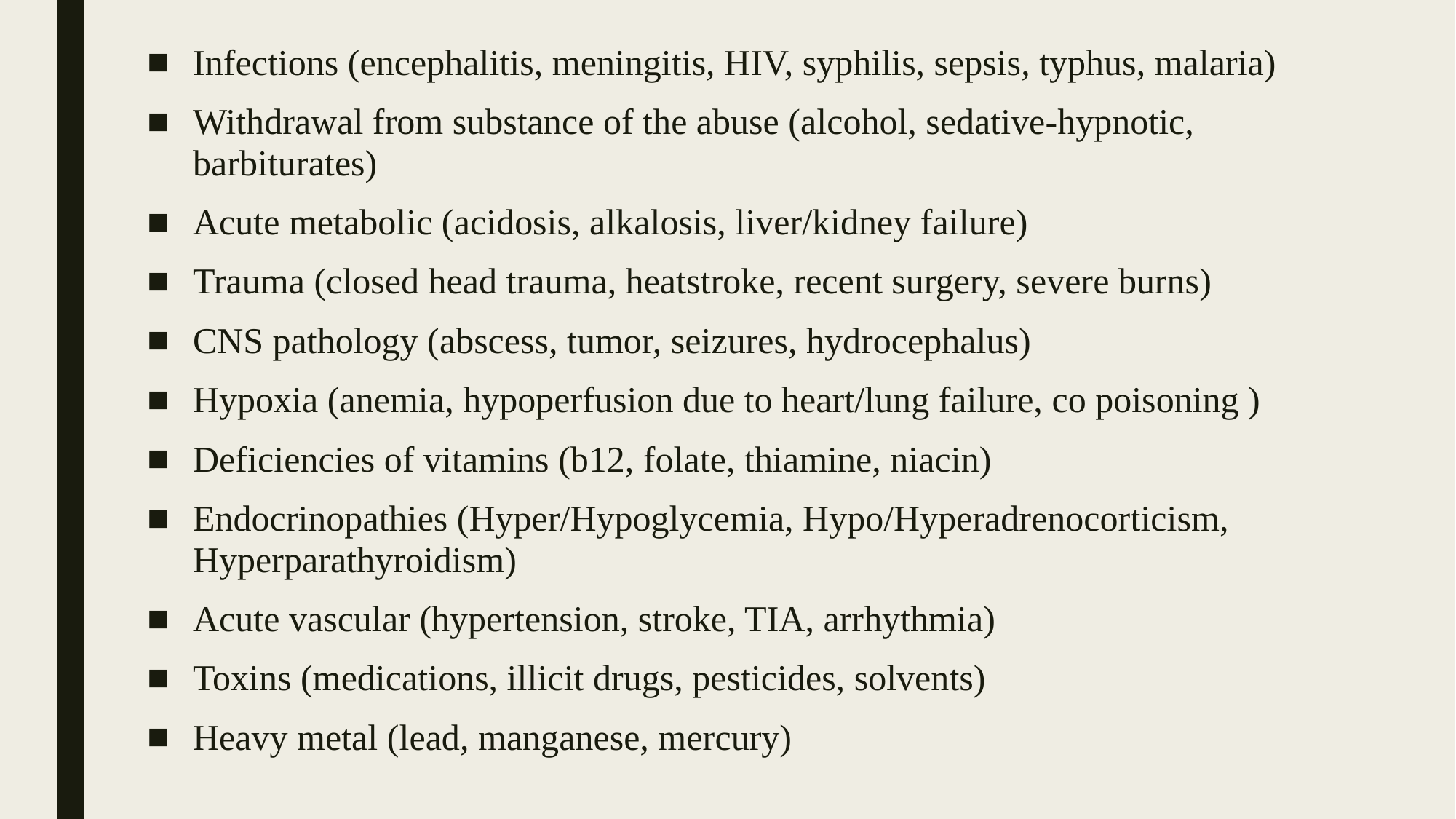

Infections (encephalitis, meningitis, HIV, syphilis, sepsis, typhus, malaria)
Withdrawal from substance of the abuse (alcohol, sedative-hypnotic, barbiturates)
Acute metabolic (acidosis, alkalosis, liver/kidney failure)
Trauma (closed head trauma, heatstroke, recent surgery, severe burns)
CNS pathology (abscess, tumor, seizures, hydrocephalus)
Hypoxia (anemia, hypoperfusion due to heart/lung failure, co poisoning )
Deficiencies of vitamins (b12, folate, thiamine, niacin)
Endocrinopathies (Hyper/Hypoglycemia, Hypo/Hyperadrenocorticism, Hyperparathyroidism)
Acute vascular (hypertension, stroke, TIA, arrhythmia)
Toxins (medications, illicit drugs, pesticides, solvents)
Heavy metal (lead, manganese, mercury)